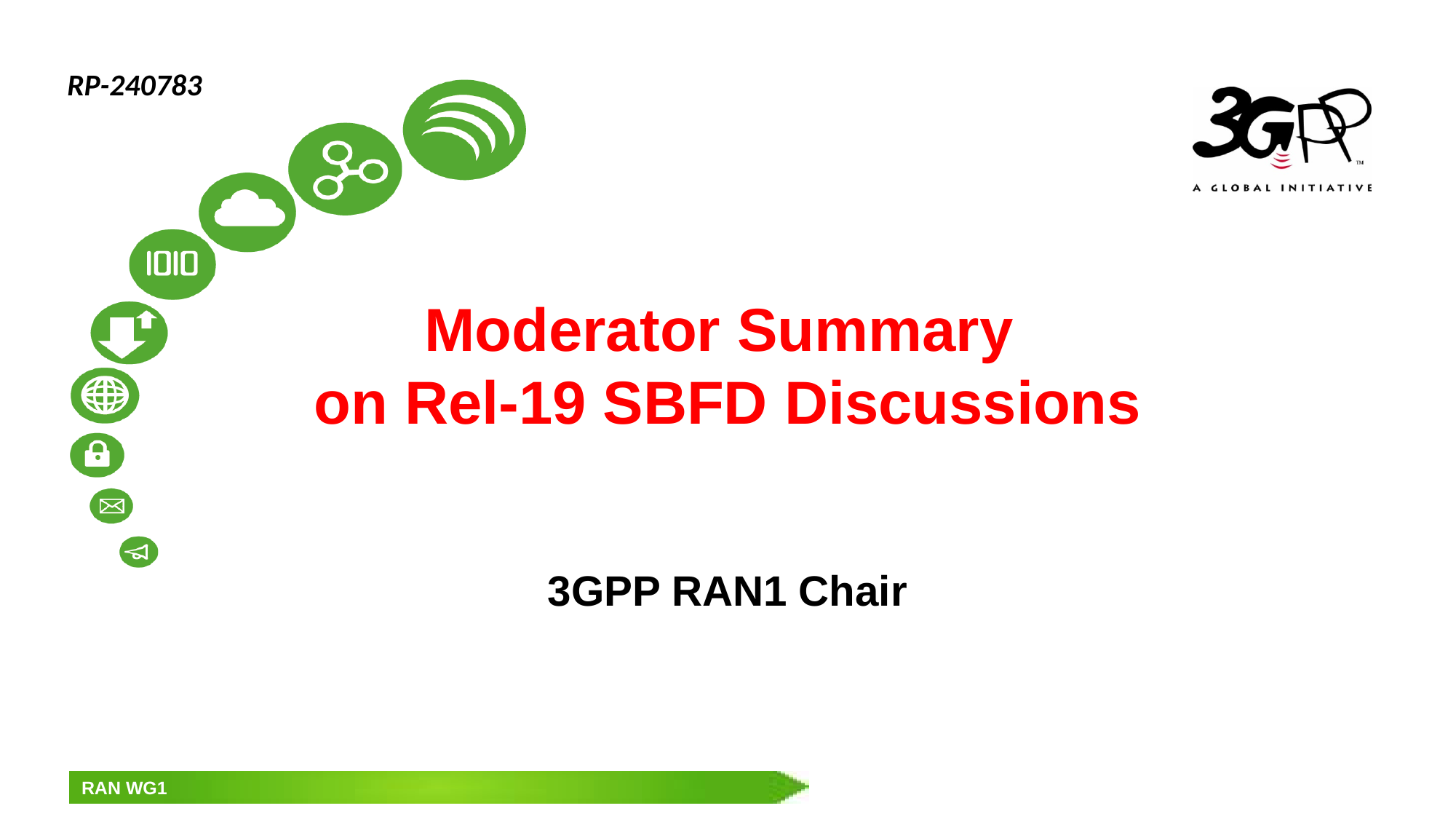

RP-240783
# Moderator Summary on Rel-19 SBFD Discussions
3GPP RAN1 Chair